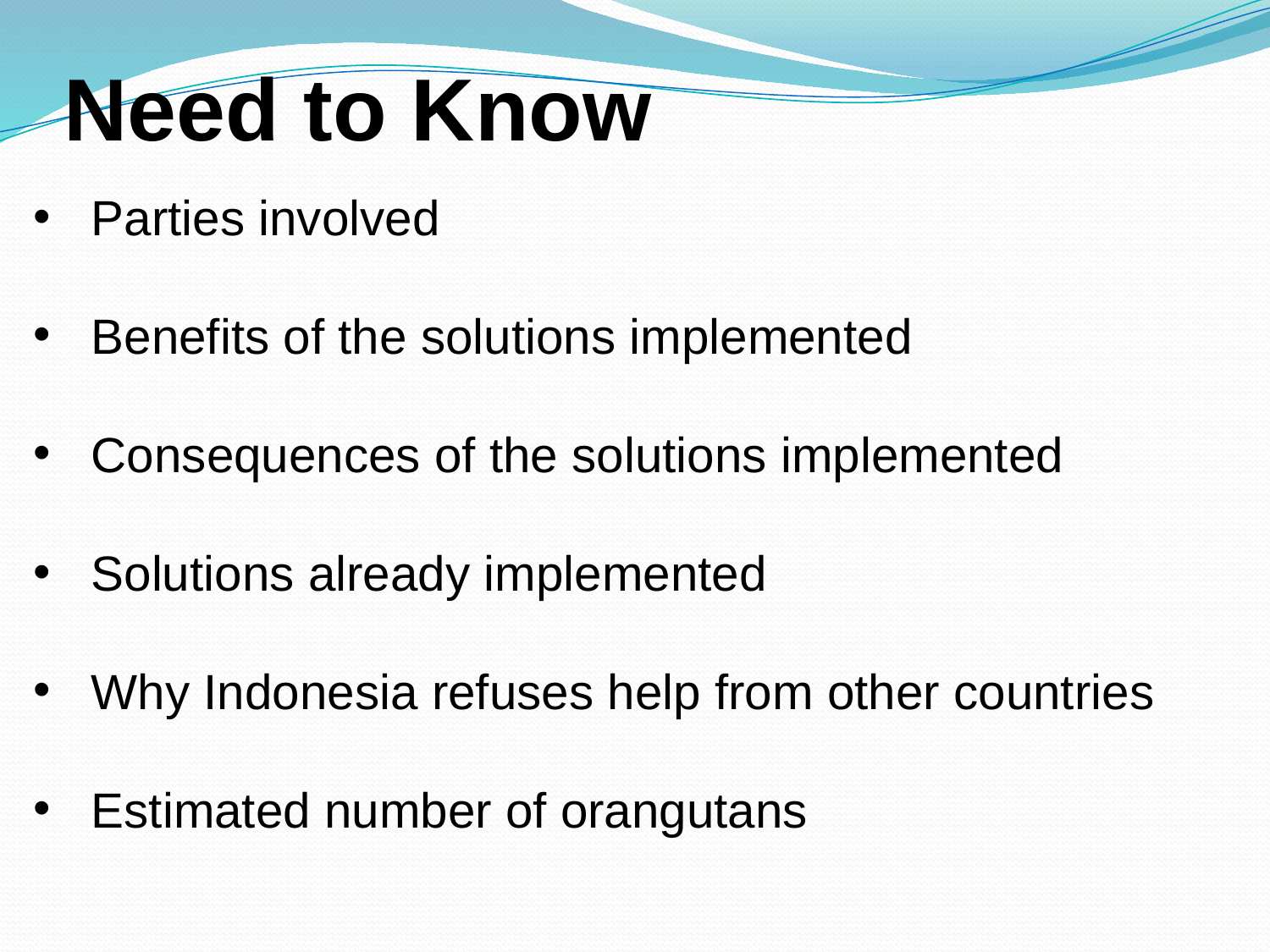

# Need to Know
  Parties involved

  Benefits of the solutions implemented

  Consequences of the solutions implemented

  Solutions already implemented

  Why Indonesia refuses help from other countries

  Estimated number of orangutans